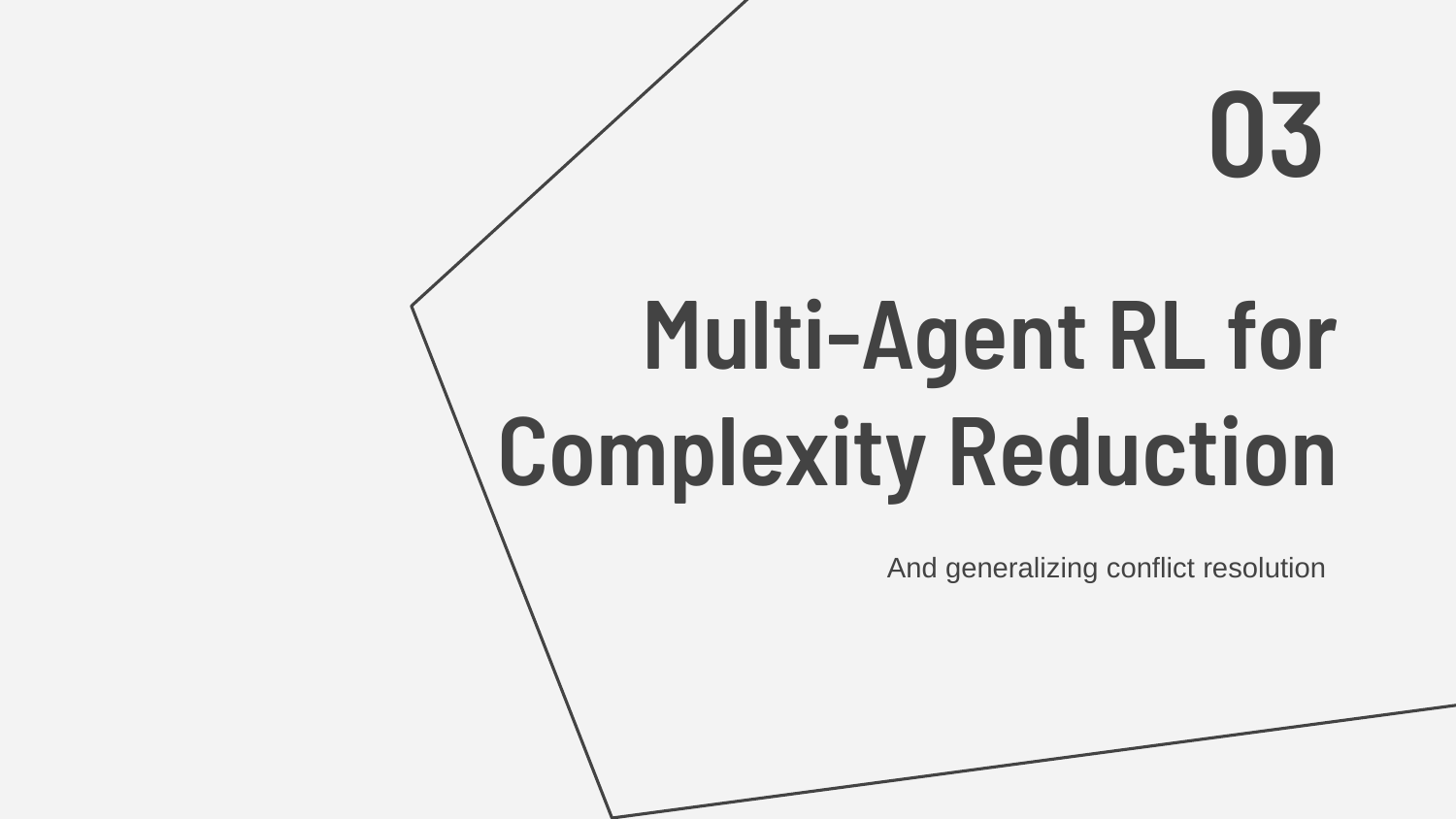

03
# Multi-Agent RL for Complexity Reduction
And generalizing conflict resolution